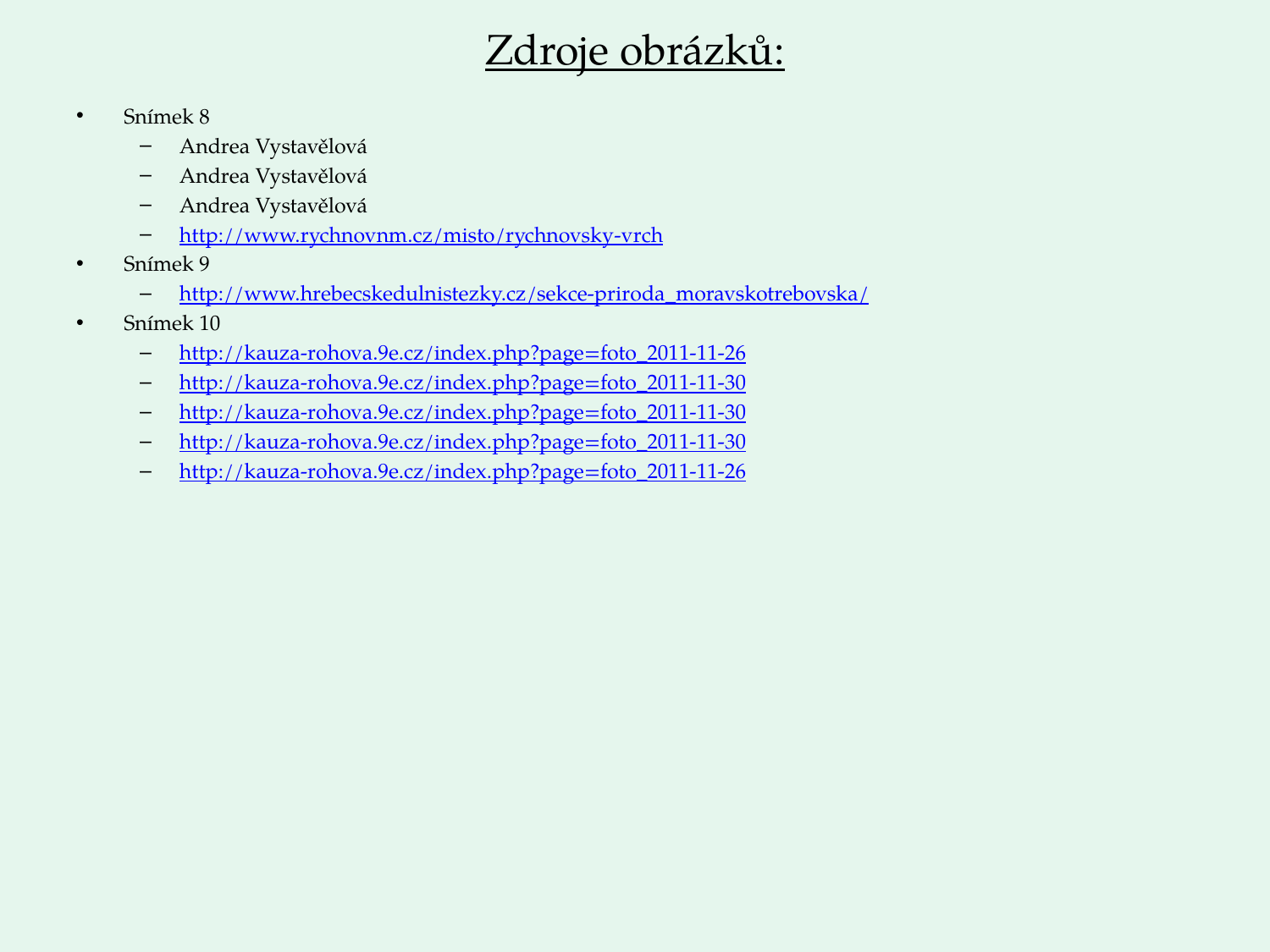

# Zdroje obrázků:
Snímek 8
Andrea Vystavělová
Andrea Vystavělová
Andrea Vystavělová
http://www.rychnovnm.cz/misto/rychnovsky-vrch
Snímek 9
http://www.hrebecskedulnistezky.cz/sekce-priroda_moravskotrebovska/
Snímek 10
http://kauza-rohova.9e.cz/index.php?page=foto_2011-11-26
http://kauza-rohova.9e.cz/index.php?page=foto_2011-11-30
http://kauza-rohova.9e.cz/index.php?page=foto_2011-11-30
http://kauza-rohova.9e.cz/index.php?page=foto_2011-11-30
http://kauza-rohova.9e.cz/index.php?page=foto_2011-11-26